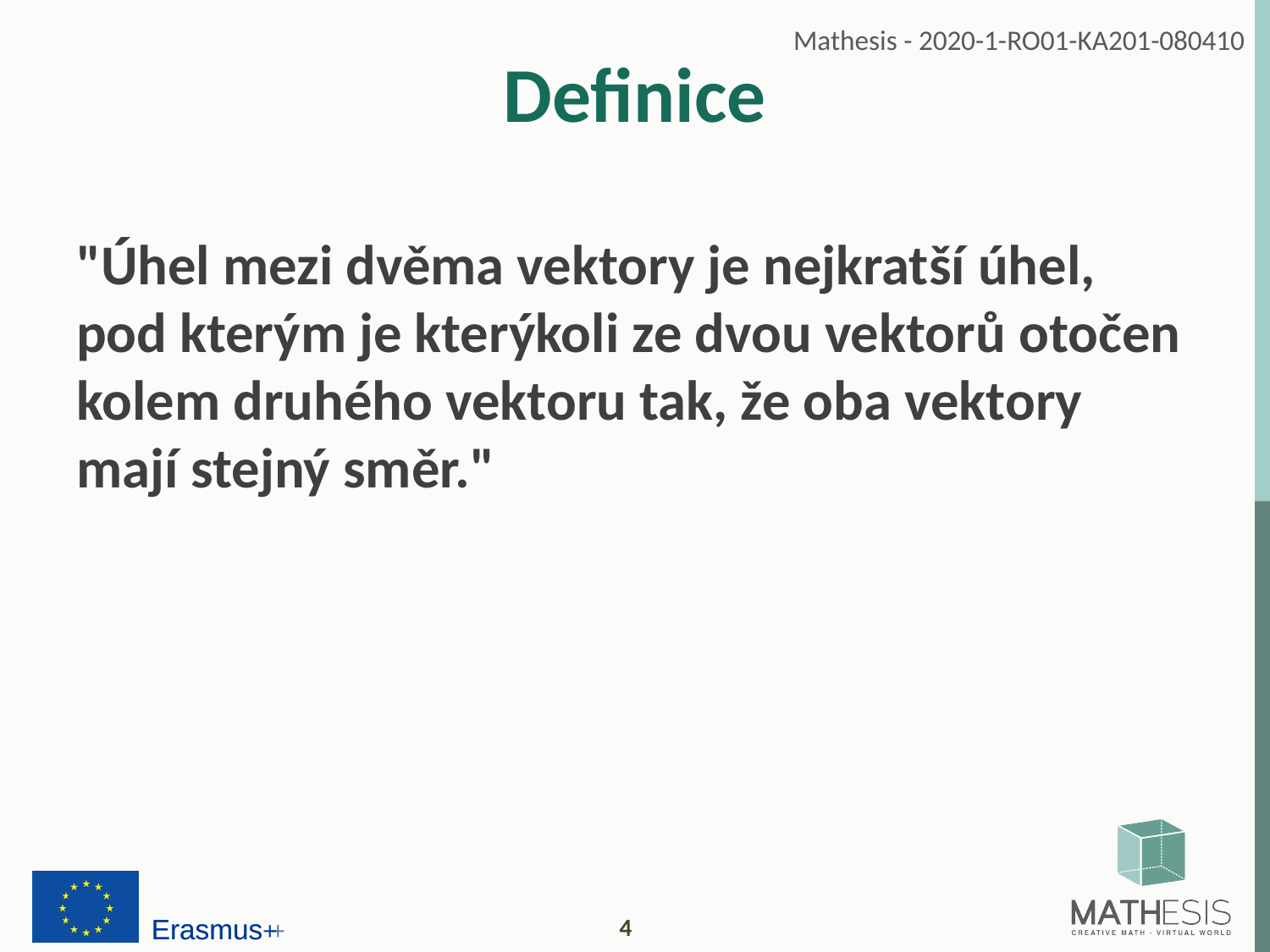

# Definice
"Úhel mezi dvěma vektory je nejkratší úhel, pod kterým je kterýkoli ze dvou vektorů otočen kolem druhého vektoru tak, že oba vektory mají stejný směr."